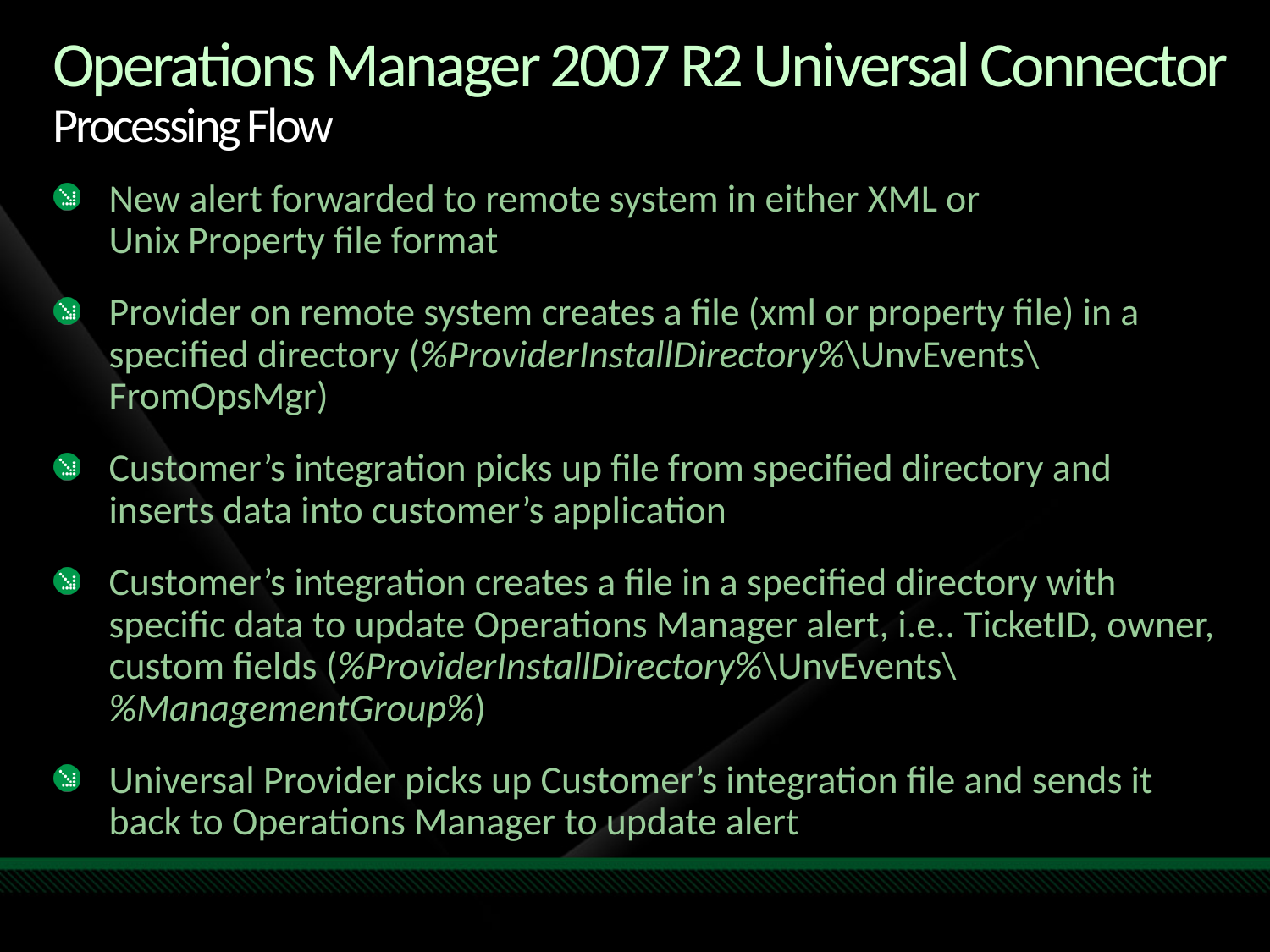

# Operations Manager 2007 R2 Universal Connector Processing Flow
New alert forwarded to remote system in either XML or
Unix Property file format

Provider on remote system creates a file (xml or property file) in a specified directory (%ProviderInstallDirectory%\UnvEvents\FromOpsMgr)

Customer’s integration picks up file from specified directory and
inserts data into customer’s application

Customer’s integration creates a file in a specified directory with specific data to update Operations Manager alert, i.e.. TicketID, owner, custom fields (%ProviderInstallDirectory%\UnvEvents\%ManagementGroup%)

Universal Provider picks up Customer’s integration file and sends it back to Operations Manager to update alert